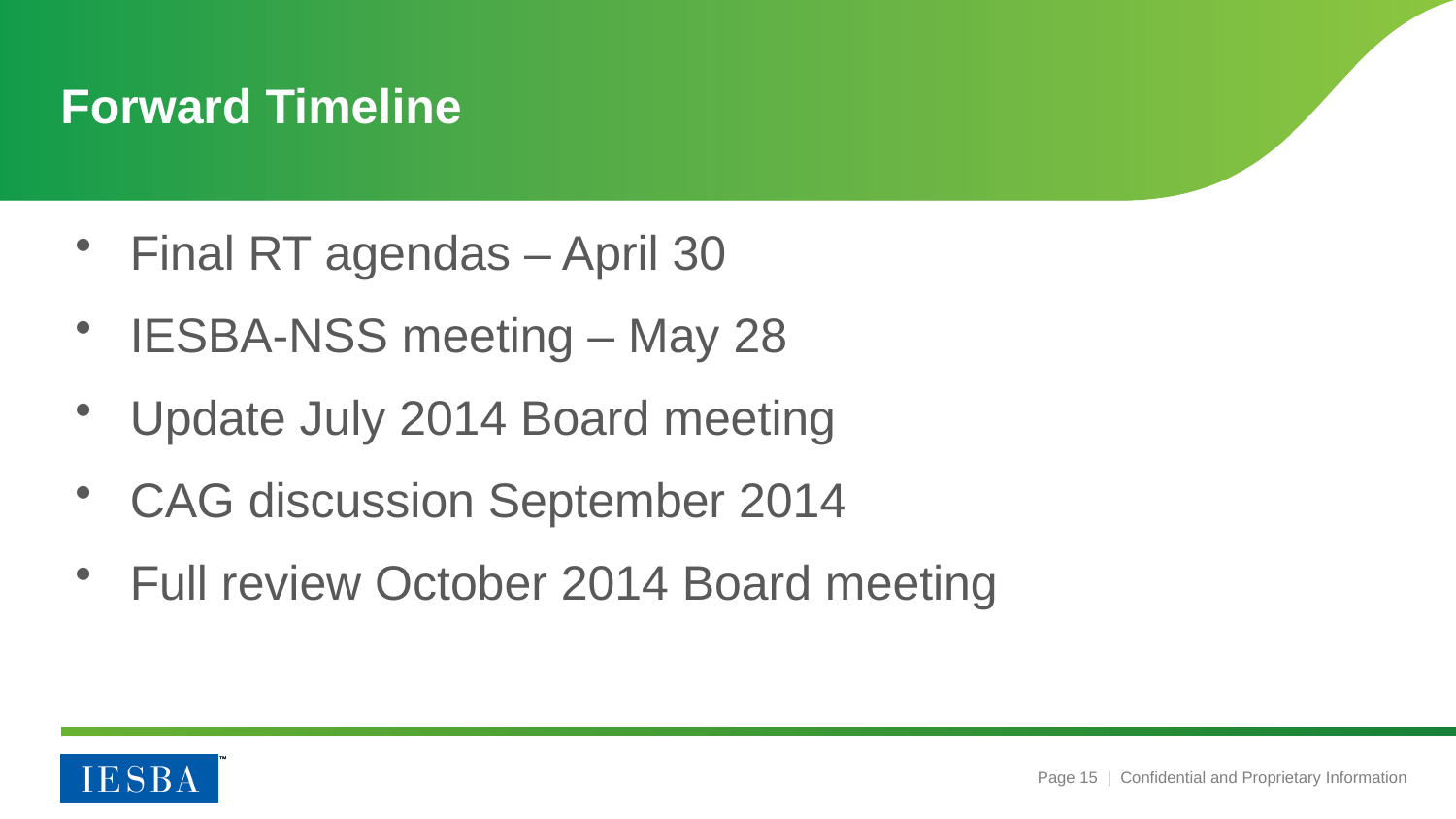

# Forward Timeline
Final RT agendas – April 30
IESBA-NSS meeting – May 28
Update July 2014 Board meeting
CAG discussion September 2014
Full review October 2014 Board meeting